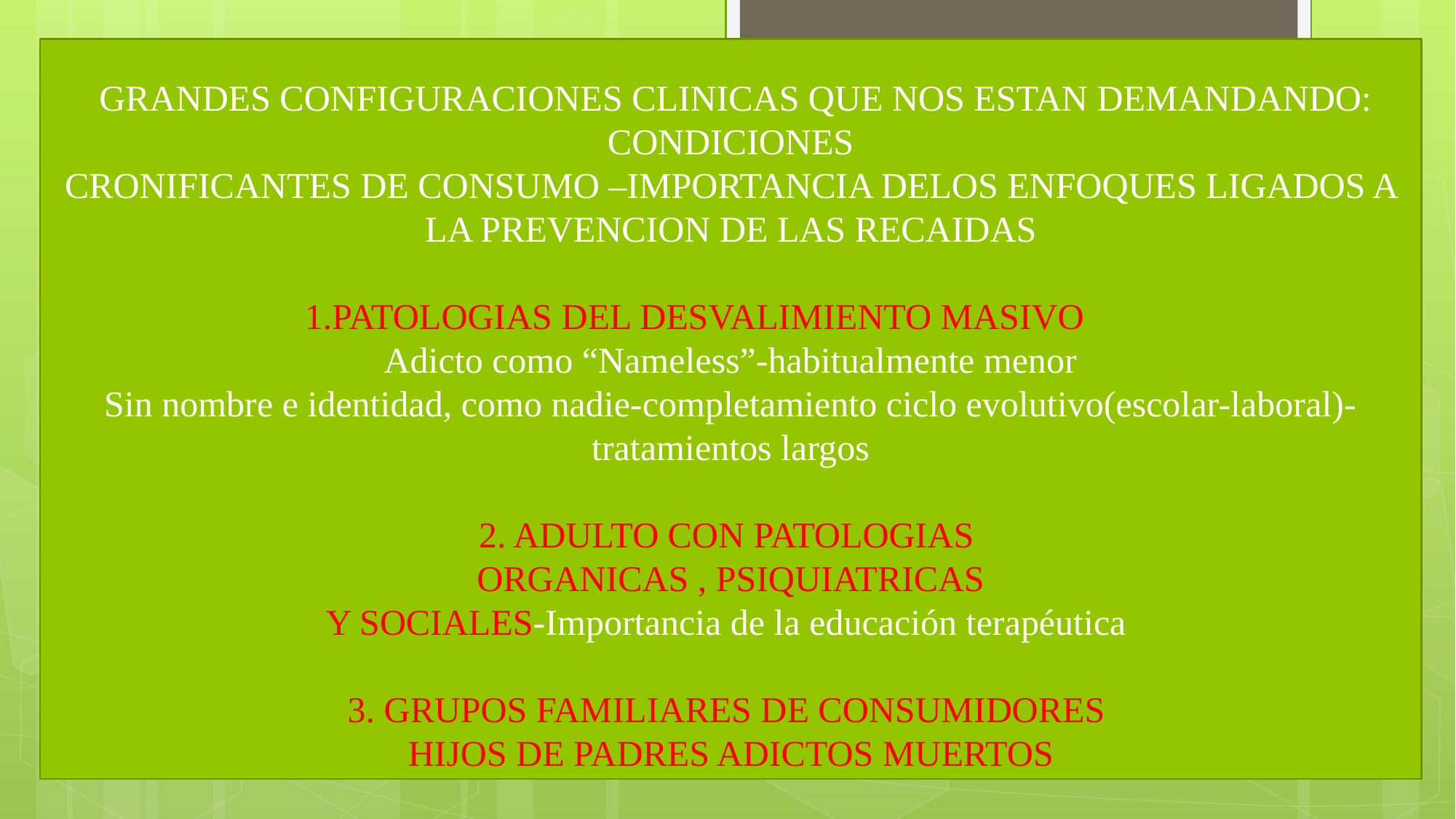

# GRANDES CONFIGURACIONES CLINICAS QUE NOS ESTAN DEMANDANDO: CONDICIONES CRONIFICANTES DE CONSUMO –IMPORTANCIA DELOS ENFOQUES LIGADOS A LA PREVENCION DE LAS RECAIDAS 1.PATOLOGIAS DEL DESVALIMIENTO MASIVO Adicto como “Nameless”-habitualmente menor Sin nombre e identidad, como nadie-completamiento ciclo evolutivo(escolar-laboral)-tratamientos largos 2. ADULTO CON PATOLOGIAS ORGANICAS , PSIQUIATRICAS Y SOCIALES-Importancia de la educación terapéutica 3. GRUPOS FAMILIARES DE CONSUMIDORES HIJOS DE PADRES ADICTOS MUERTOS